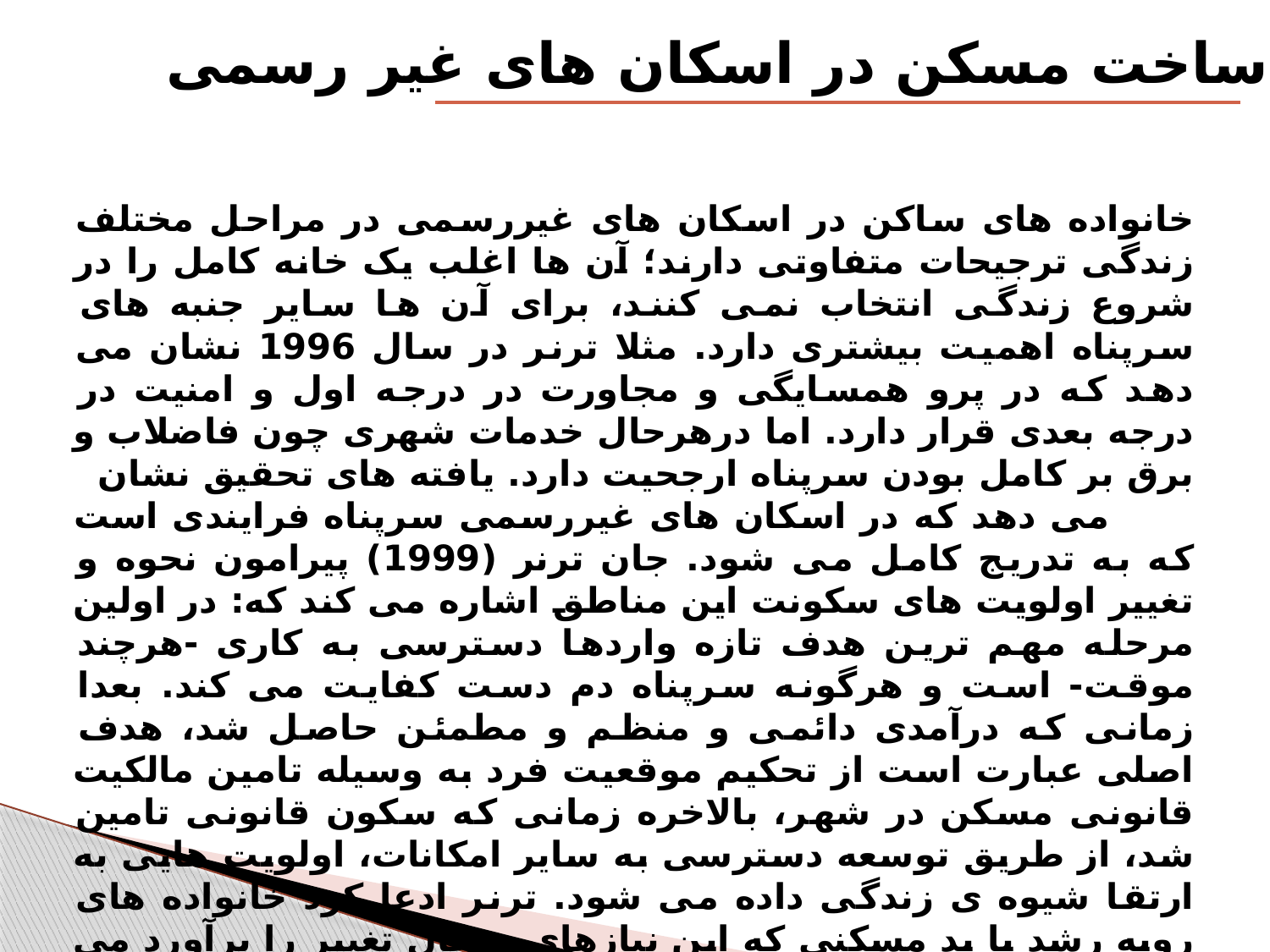

الگوهای ساخت مسکن در اسکان های غیر رسمی
	خانواده های ساکن در اسکان های غیررسمی در مراحل مختلف زندگی ترجیحات متفاوتی دارند؛ آن ها اغلب یک خانه کامل را در شروع زندگی انتخاب نمی کنند، برای آن ها سایر جنبه های سرپناه اهمیت بیشتری دارد. مثلا ترنر در سال 1996 نشان می دهد که در پرو همسایگی و مجاورت در درجه اول و امنیت در درجه بعدی قرار دارد. اما درهرحال خدمات شهری چون فاضلاب و برق بر کامل بودن سرپناه ارجحیت دارد. یافته های تحقیق نشان         می دهد که در اسکان های غیررسمی سرپناه فرایندی است که به تدریج کامل می شود. جان ترنر (1999) پیرامون نحوه و تغییر اولویت های سکونت این مناطق اشاره می کند که: در اولین مرحله مهم ترین هدف تازه واردها دسترسی به کاری -هرچند موقت- است و هرگونه سرپناه دم دست کفایت می کند. بعدا زمانی که درآمدی دائمی و منظم و مطمئن حاصل شد، هدف اصلی عبارت است از تحکیم موقعیت فرد به وسیله تامین مالکیت قانونی مسکن در شهر، بالاخره زمانی که سکون قانونی تامین شد، از طریق توسعه دسترسی به سایر امکانات، اولویت هایی به ارتقا شیوه ی زندگی داده می شود. ترنر ادعا کرد خانواده های روبه رشد یا بد مسکنی که این نیازهای درحال تغییر را برآورد می سازند نقل مکان کنند و یا در محله ایکه خود رو به رشد است باقی می مانند.